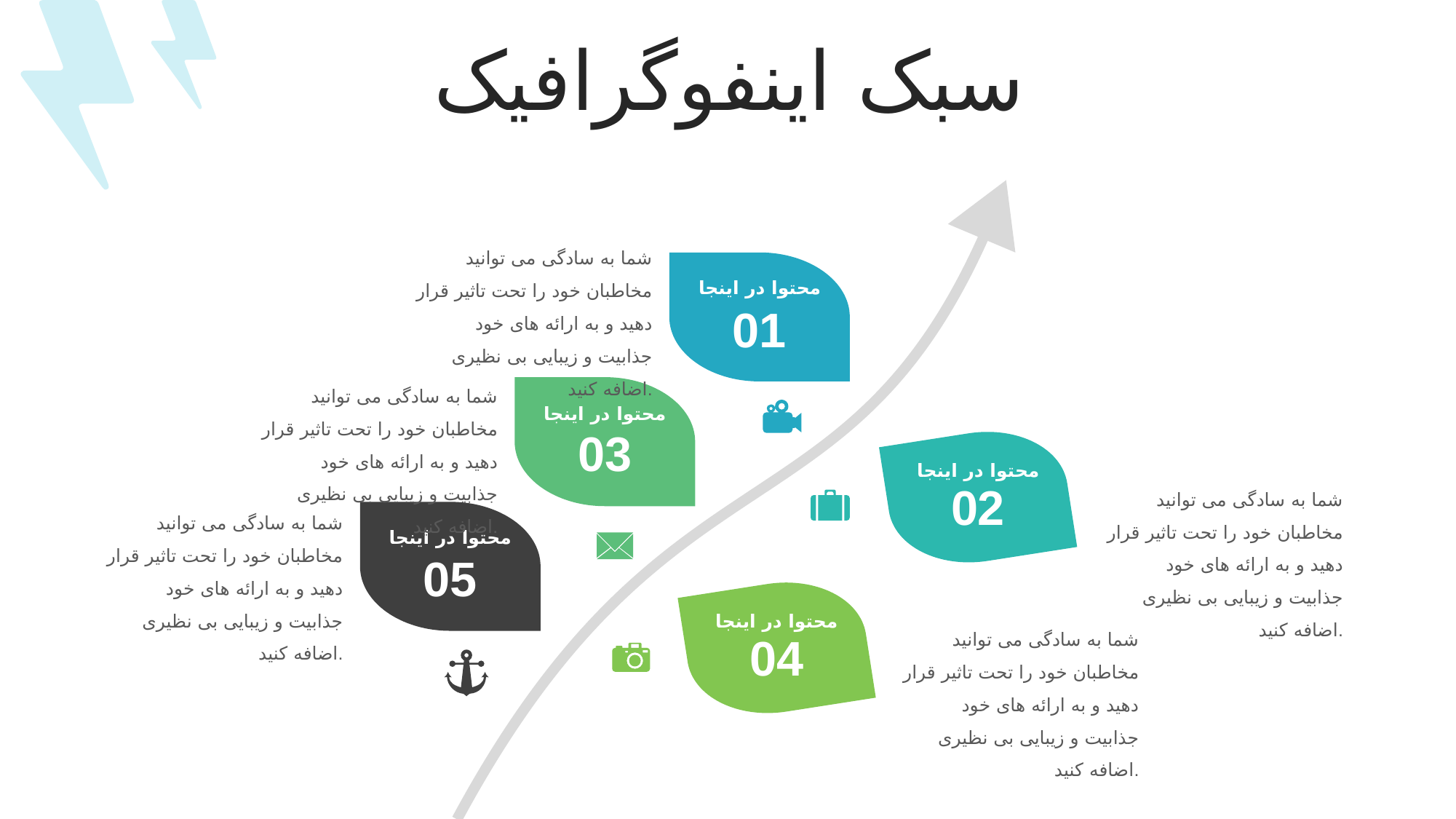

سبک اینفوگرافیک

شما به سادگی می توانید مخاطبان خود را تحت تاثیر قرار دهید و به ارائه های خود جذابیت و زیبایی بی نظیری اضافه کنید.

محتوا در اینجا
01
شما به سادگی می توانید مخاطبان خود را تحت تاثیر قرار دهید و به ارائه های خود جذابیت و زیبایی بی نظیری اضافه کنید.

محتوا در اینجا
03

محتوا در اینجا
02
شما به سادگی می توانید مخاطبان خود را تحت تاثیر قرار دهید و به ارائه های خود جذابیت و زیبایی بی نظیری اضافه کنید.

شما به سادگی می توانید مخاطبان خود را تحت تاثیر قرار دهید و به ارائه های خود جذابیت و زیبایی بی نظیری اضافه کنید.

محتوا در اینجا
05

محتوا در اینجا
04
شما به سادگی می توانید مخاطبان خود را تحت تاثیر قرار دهید و به ارائه های خود جذابیت و زیبایی بی نظیری اضافه کنید.